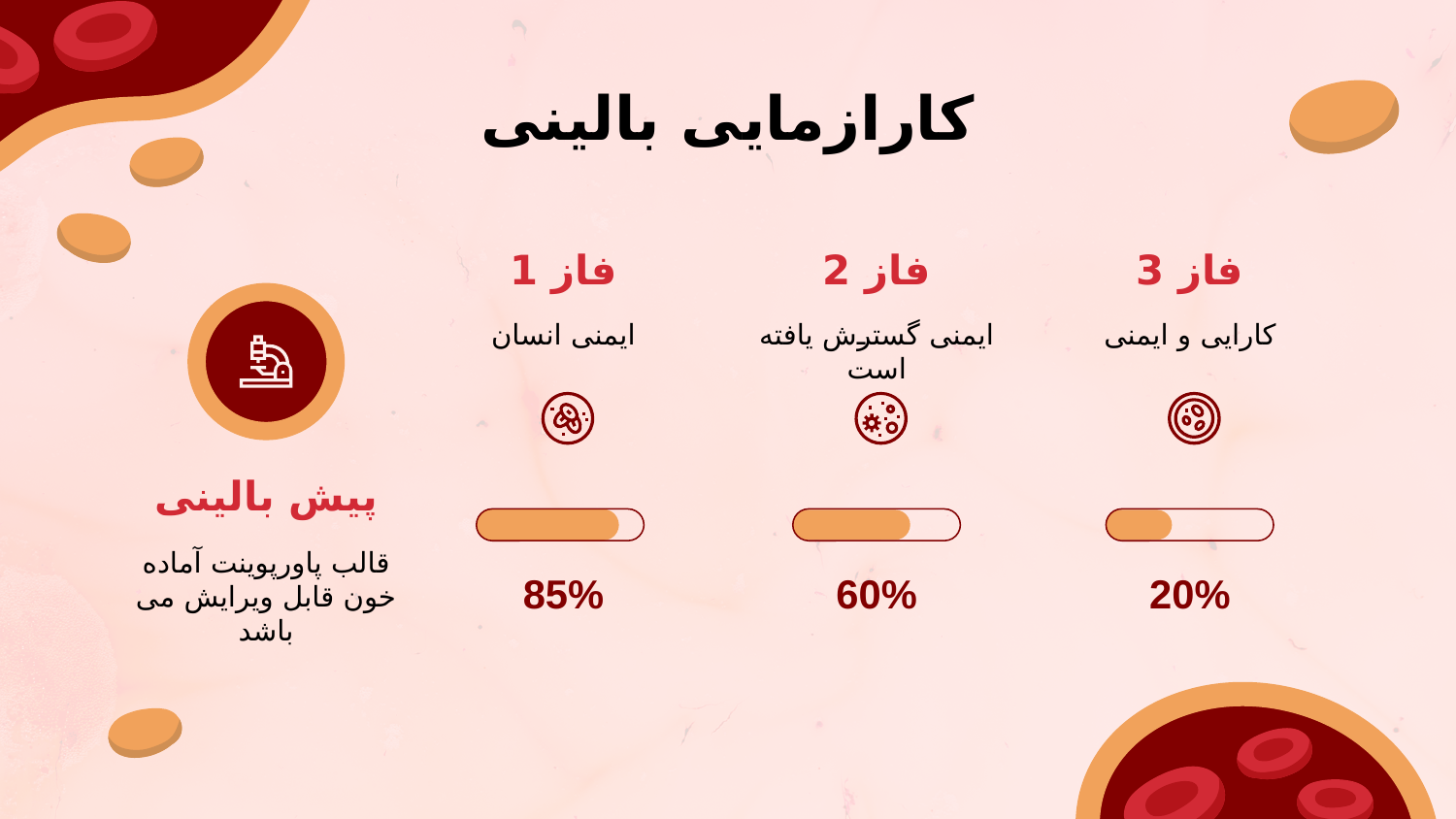

# کارازمایی بالینی

فاز 1
فاز 2
فاز 3

ایمنی انسان
کارایی و ایمنی
ایمنی گسترش یافته است

پیش بالینی

قالب پاورپوینت آماده خون قابل ویرایش می باشد
85%
60%
20%